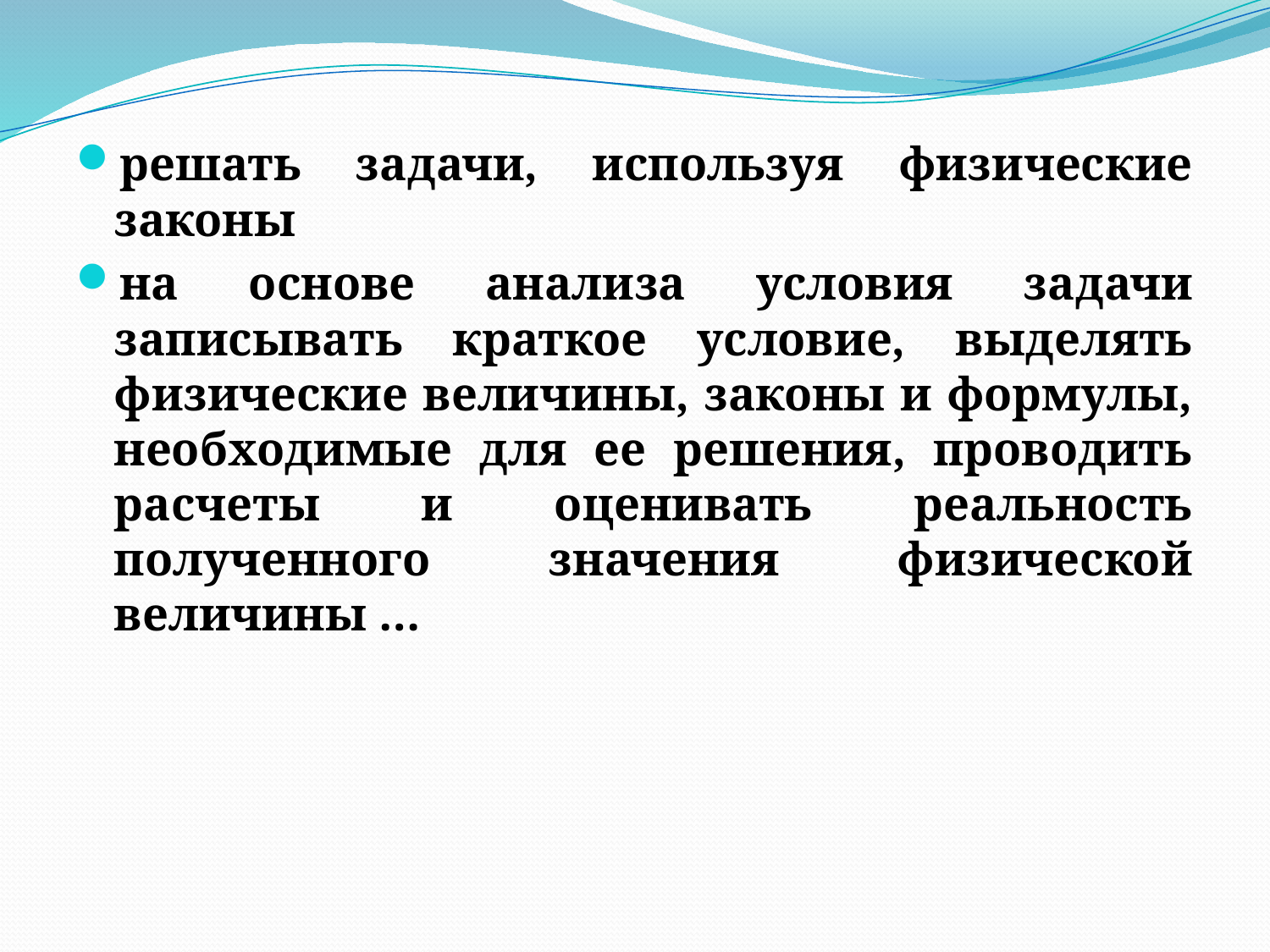

решать задачи, используя физические законы
на основе анализа условия задачи записывать краткое условие, выделять физические величины, законы и формулы, необходимые для ее решения, проводить расчеты и оценивать реальность полученного значения физической величины …